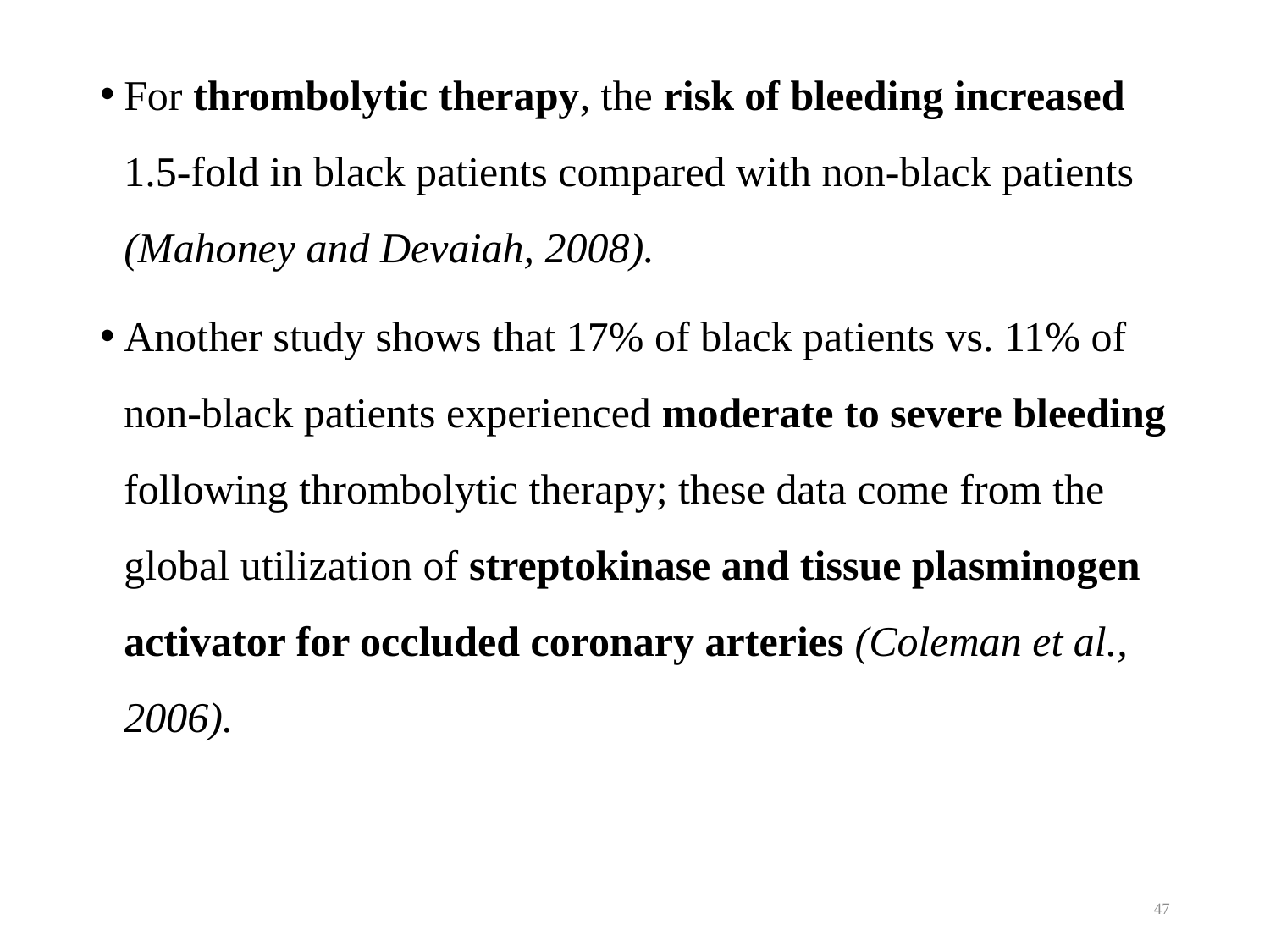

For thrombolytic therapy, the risk of bleeding increased 1.5-fold in black patients compared with non-black patients (Mahoney and Devaiah, 2008).
Another study shows that 17% of black patients vs. 11% of non-black patients experienced moderate to severe bleeding following thrombolytic therapy; these data come from the global utilization of streptokinase and tissue plasminogen activator for occluded coronary arteries (Coleman et al., 2006).
47